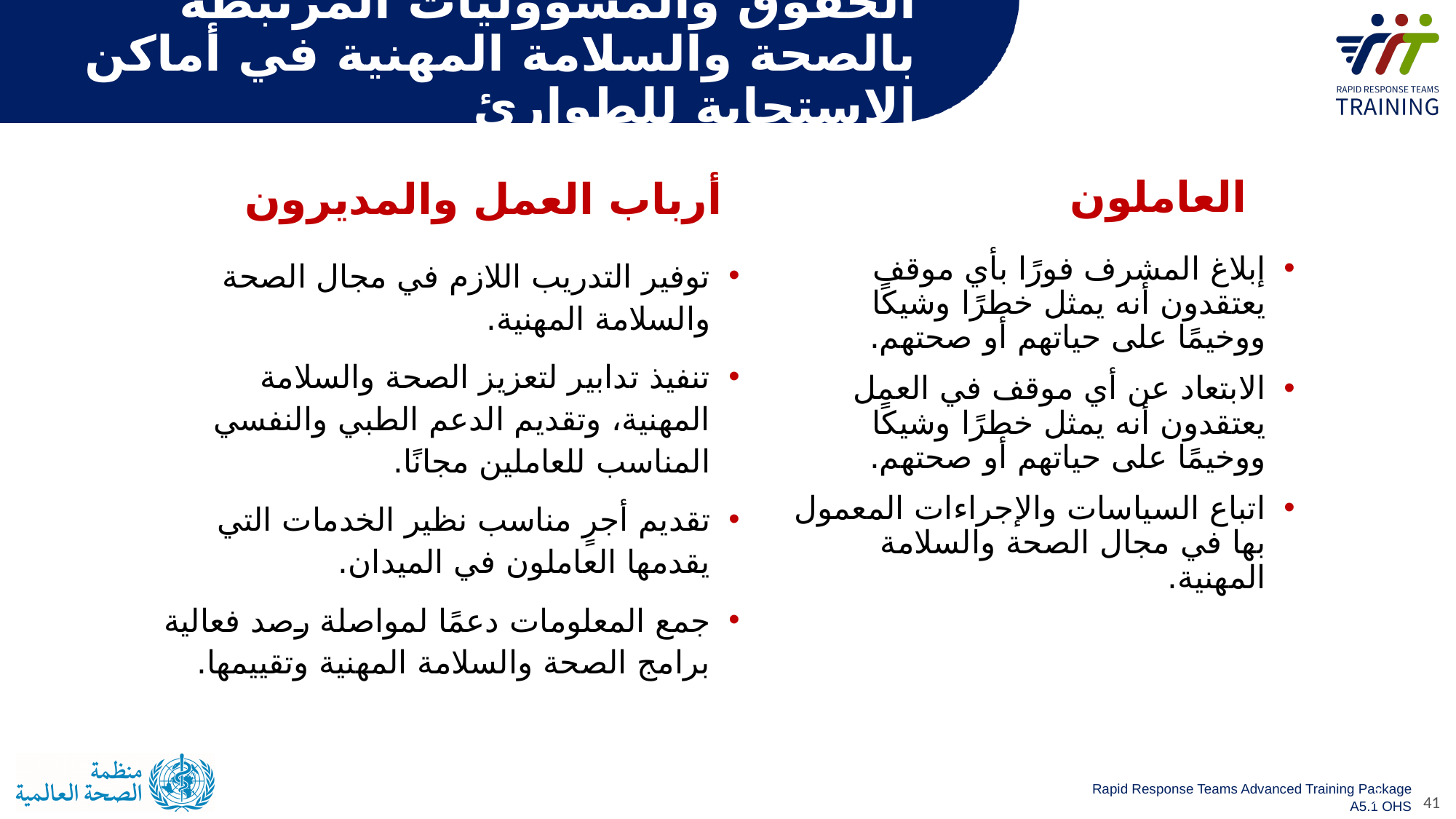

الحقوق والمسؤوليات المرتبطة بالصحة والسلامة المهنية في أماكن الاستجابة للطوارئ
العاملون
أرباب العمل والمديرون
توفير التدريب اللازم في مجال الصحة والسلامة المهنية.
تنفيذ تدابير لتعزيز الصحة والسلامة المهنية، وتقديم الدعم الطبي والنفسي المناسب للعاملين مجانًا.
تقديم أجرٍ مناسب نظير الخدمات التي يقدمها العاملون في الميدان.
جمع المعلومات دعمًا لمواصلة رصد فعالية برامج الصحة والسلامة المهنية وتقييمها.
إبلاغ المشرف فورًا بأي موقف يعتقدون أنه يمثل خطرًا وشيكًا ووخيمًا على حياتهم أو صحتهم.
الابتعاد عن أي موقف في العمل يعتقدون أنه يمثل خطرًا وشيكًا ووخيمًا على حياتهم أو صحتهم.
اتباع السياسات والإجراءات المعمول بها في مجال الصحة والسلامة المهنية.
41